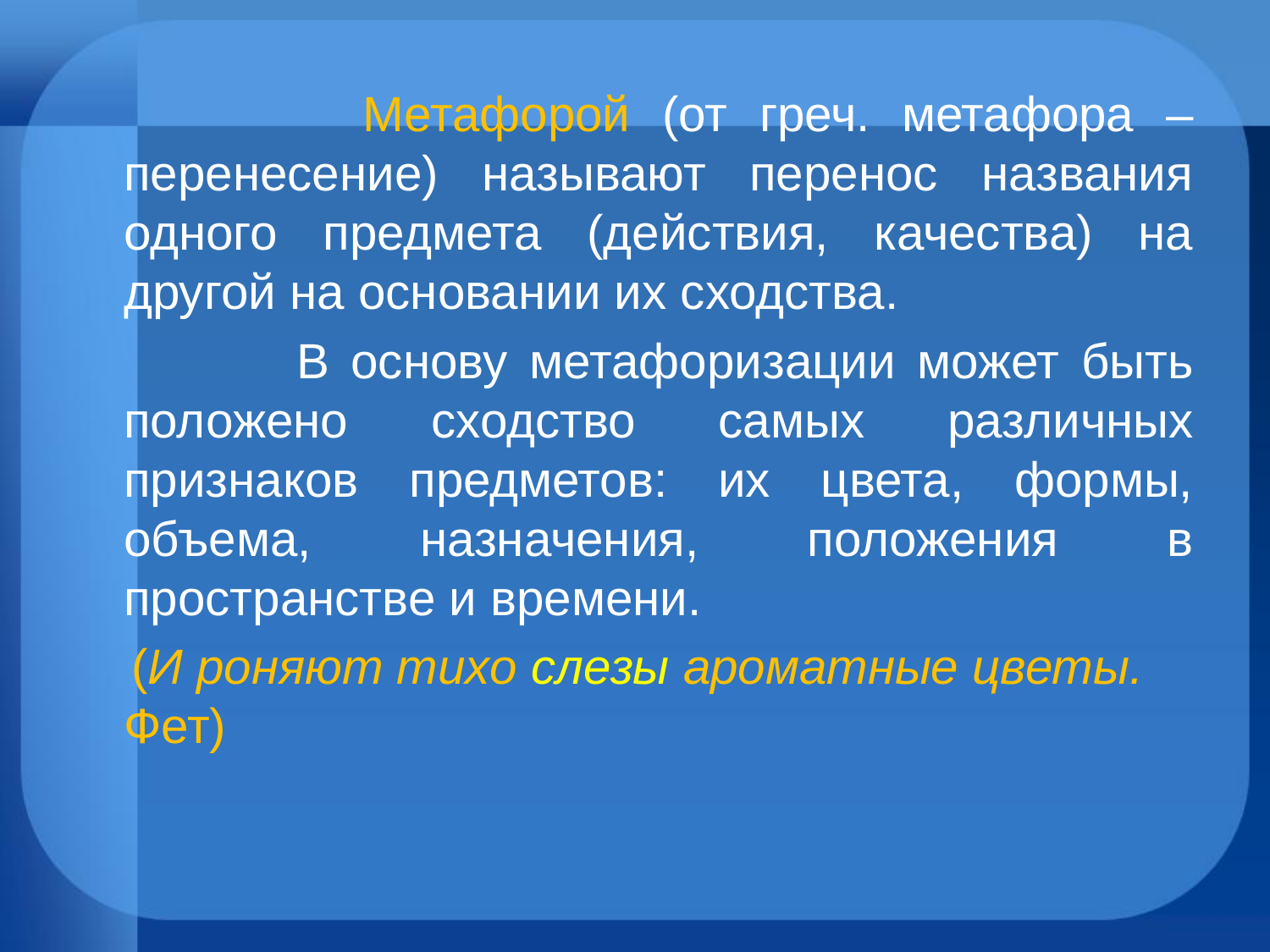

#
         Метафорой (от греч. метафора – перенесение) называют перенос названия одного предмета (действия, качества) на другой на основании их сходства.
          В основу метафоризации может быть положено сходство самых различных признаков предметов: их цвета, формы, объема, назначения, положения в пространстве и времени.
    (И роняют тихо слезы ароматные цветы. Фет)